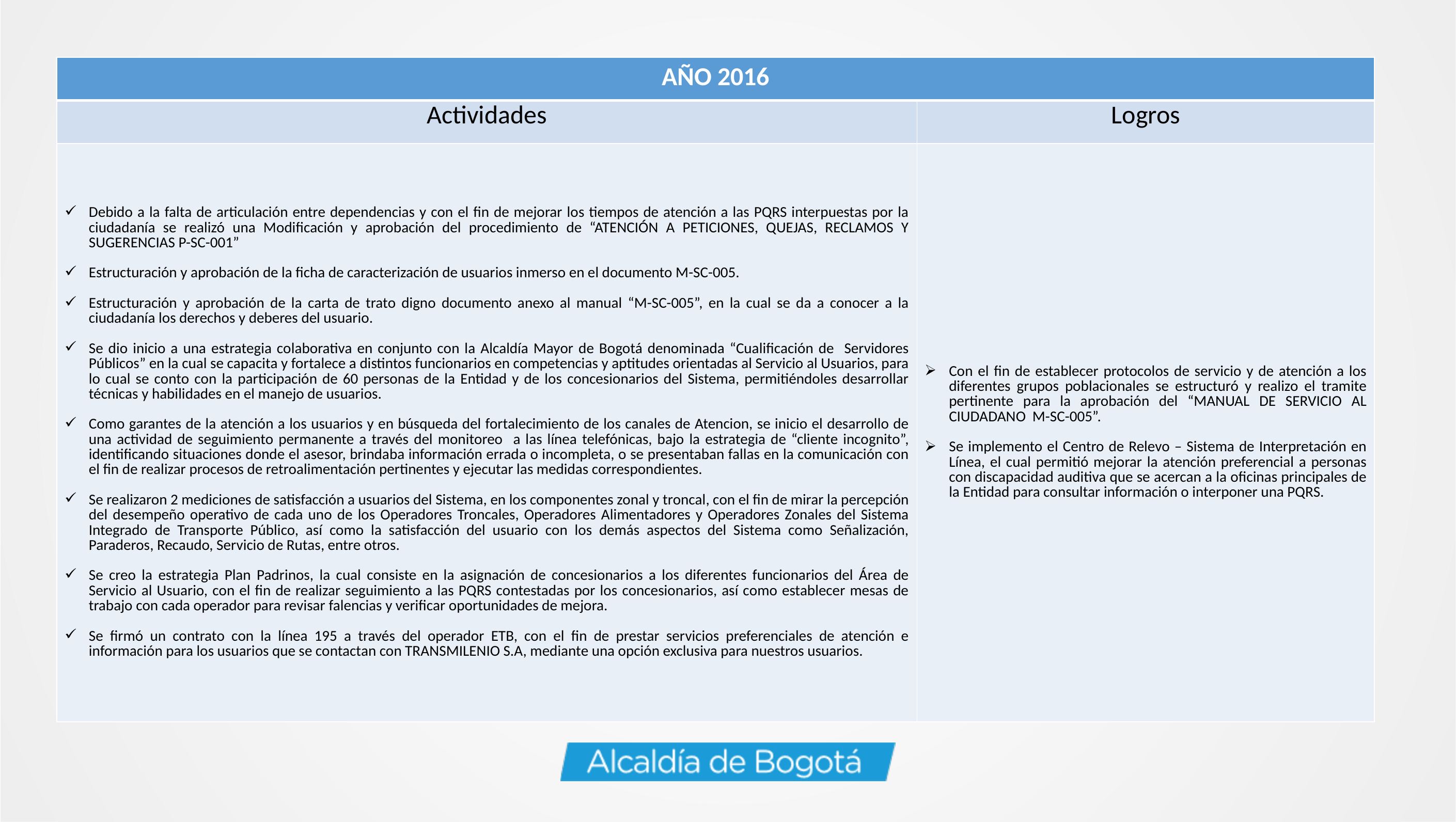

| AÑO 2016 |  |
| --- | --- |
| Actividades | Logros |
| Debido a la falta de articulación entre dependencias y con el fin de mejorar los tiempos de atención a las PQRS interpuestas por la ciudadanía se realizó una Modificación y aprobación del procedimiento de “ATENCIÓN A PETICIONES, QUEJAS, RECLAMOS Y SUGERENCIAS P-SC-001” Estructuración y aprobación de la ficha de caracterización de usuarios inmerso en el documento M-SC-005. Estructuración y aprobación de la carta de trato digno documento anexo al manual “M-SC-005”, en la cual se da a conocer a la ciudadanía los derechos y deberes del usuario. Se dio inicio a una estrategia colaborativa en conjunto con la Alcaldía Mayor de Bogotá denominada “Cualificación de Servidores Públicos” en la cual se capacita y fortalece a distintos funcionarios en competencias y aptitudes orientadas al Servicio al Usuarios, para lo cual se conto con la participación de 60 personas de la Entidad y de los concesionarios del Sistema, permitiéndoles desarrollar técnicas y habilidades en el manejo de usuarios. Como garantes de la atención a los usuarios y en búsqueda del fortalecimiento de los canales de Atencion, se inicio el desarrollo de una actividad de seguimiento permanente a través del monitoreo a las línea telefónicas, bajo la estrategia de “cliente incognito”, identificando situaciones donde el asesor, brindaba información errada o incompleta, o se presentaban fallas en la comunicación con el fin de realizar procesos de retroalimentación pertinentes y ejecutar las medidas correspondientes. Se realizaron 2 mediciones de satisfacción a usuarios del Sistema, en los componentes zonal y troncal, con el fin de mirar la percepción del desempeño operativo de cada uno de los Operadores Troncales, Operadores Alimentadores y Operadores Zonales del Sistema Integrado de Transporte Público, así como la satisfacción del usuario con los demás aspectos del Sistema como Señalización, Paraderos, Recaudo, Servicio de Rutas, entre otros. Se creo la estrategia Plan Padrinos, la cual consiste en la asignación de concesionarios a los diferentes funcionarios del Área de Servicio al Usuario, con el fin de realizar seguimiento a las PQRS contestadas por los concesionarios, así como establecer mesas de trabajo con cada operador para revisar falencias y verificar oportunidades de mejora. Se firmó un contrato con la línea 195 a través del operador ETB, con el fin de prestar servicios preferenciales de atención e información para los usuarios que se contactan con TRANSMILENIO S.A, mediante una opción exclusiva para nuestros usuarios. | Con el fin de establecer protocolos de servicio y de atención a los diferentes grupos poblacionales se estructuró y realizo el tramite pertinente para la aprobación del “MANUAL DE SERVICIO AL CIUDADANO M-SC-005”. Se implemento el Centro de Relevo – Sistema de Interpretación en Línea, el cual permitió mejorar la atención preferencial a personas con discapacidad auditiva que se acercan a la oficinas principales de la Entidad para consultar información o interponer una PQRS. |